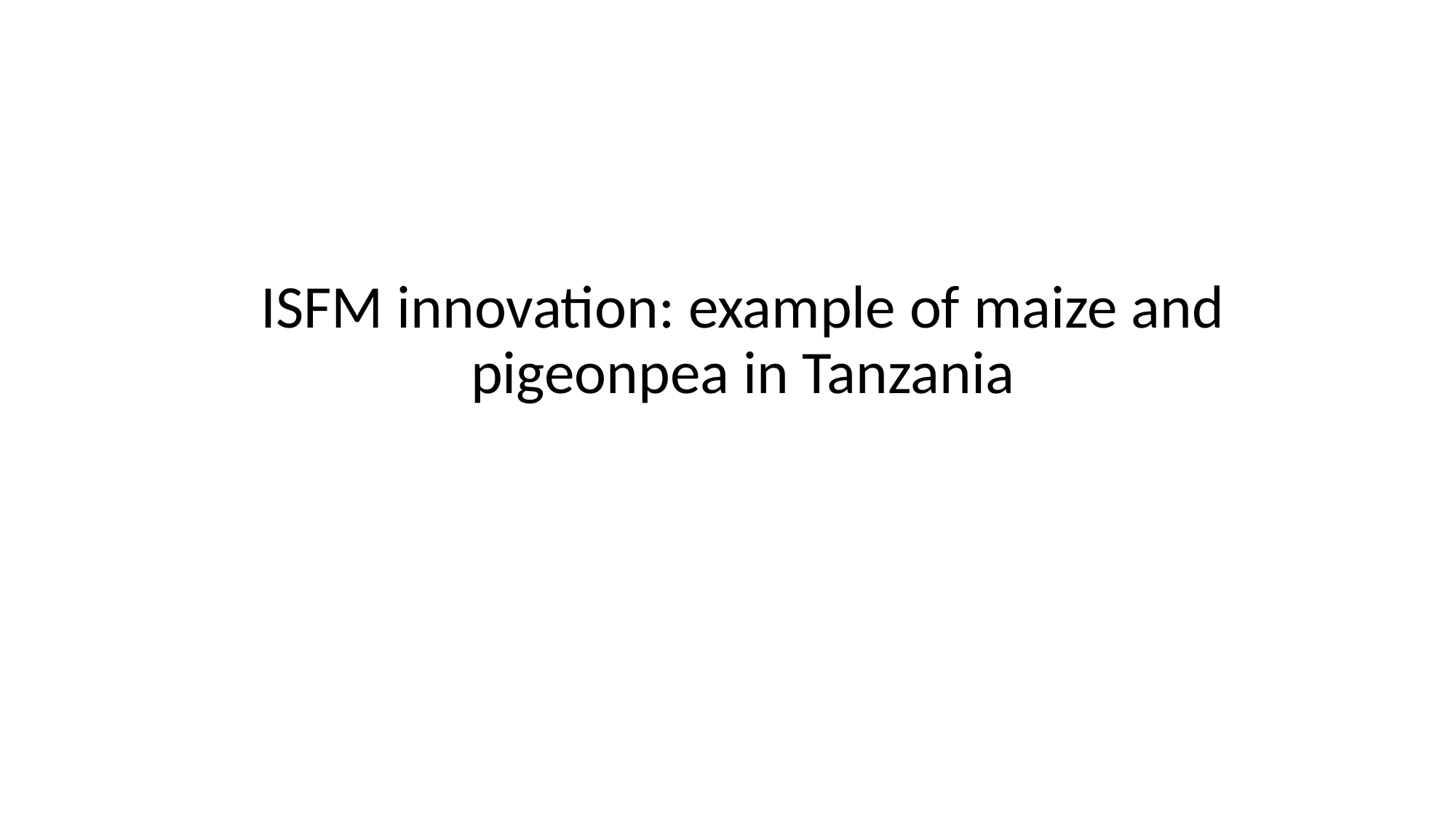

ISFM innovation: example of maize and pigeonpea in Tanzania